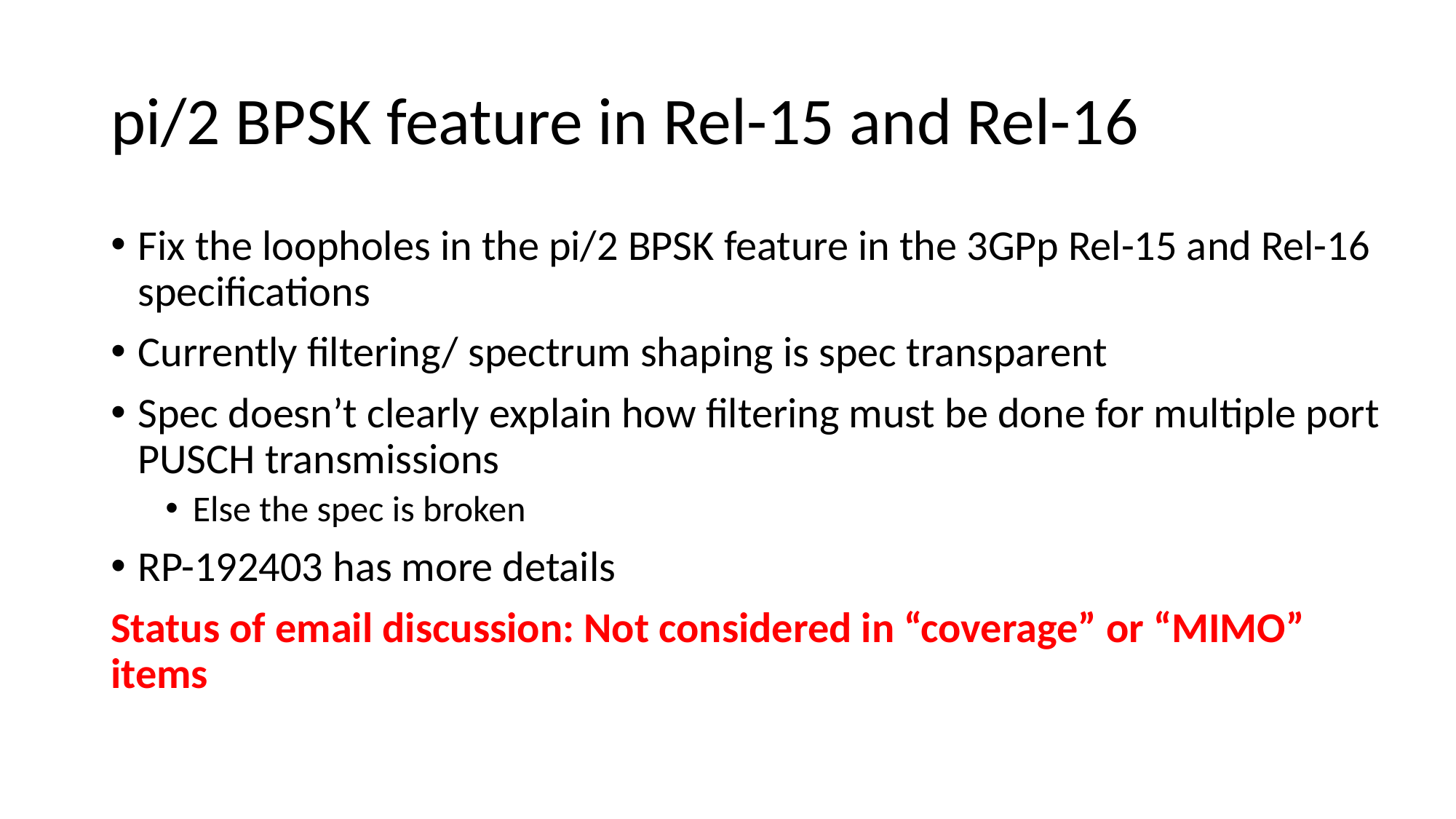

pi/2 BPSK feature in Rel-15 and Rel-16
Fix the loopholes in the pi/2 BPSK feature in the 3GPp Rel-15 and Rel-16 specifications
Currently filtering/ spectrum shaping is spec transparent
Spec doesn’t clearly explain how filtering must be done for multiple port PUSCH transmissions
Else the spec is broken
RP-192403 has more details
Status of email discussion: Not considered in “coverage” or “MIMO” items